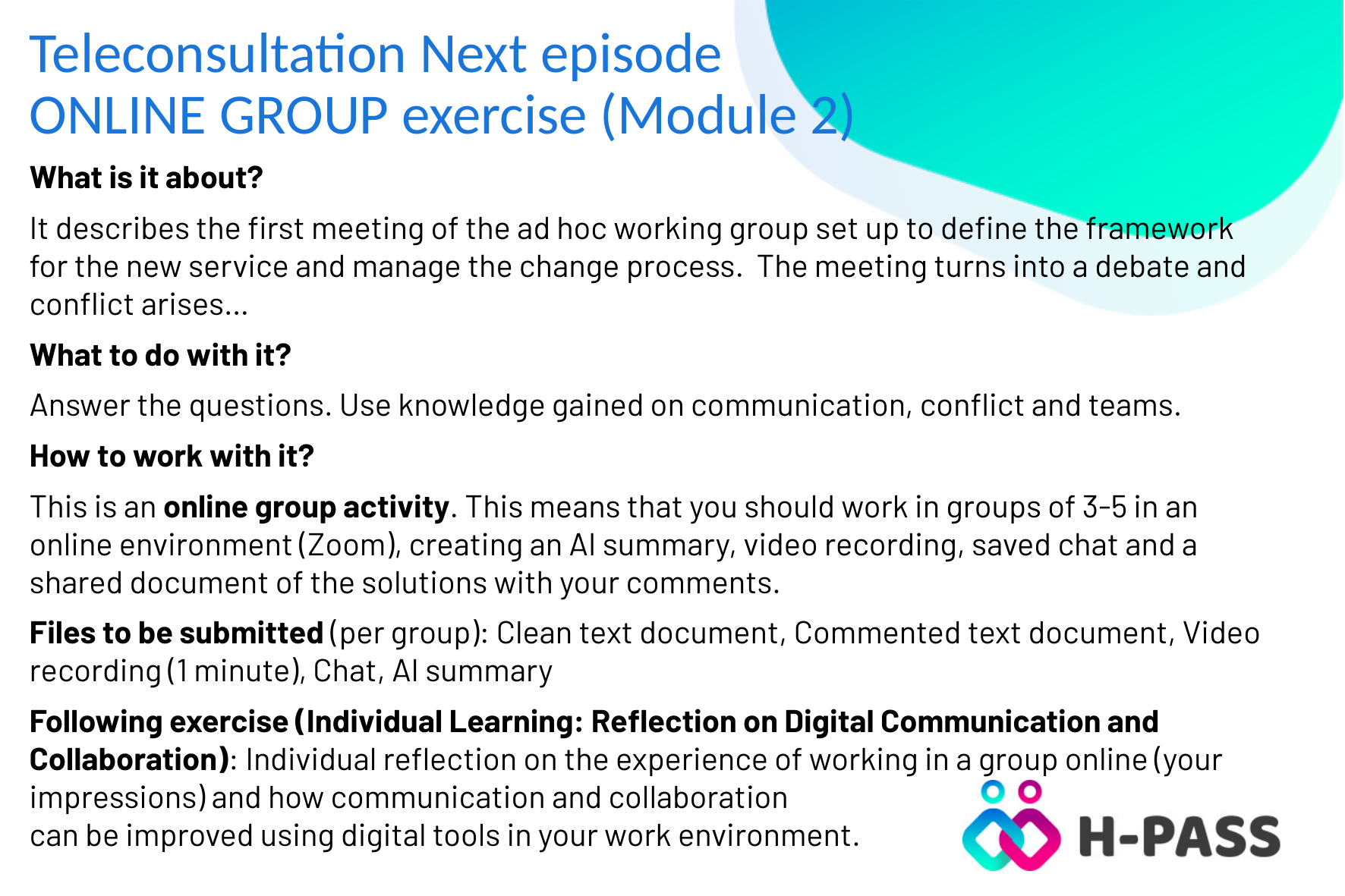

# Teleconsultation Next episode ONLINE GROUP exercise (Module 2)
What is it about?
It describes the first meeting of the ad hoc working group set up to define the framework for the new service and manage the change process.  The meeting turns into a debate and conflict arises…
What to do with it?
Answer the questions. Use knowledge gained on communication, conflict and teams.
How to work with it?
This is an online group activity. This means that you should work in groups of 3-5 in an online environment (Zoom), creating an AI summary, video recording, saved chat and a shared document of the solutions with your comments.
Files to be submitted (per group): Clean text document, Commented text document, Video recording (1 minute), Chat, AI summary
Following exercise (Individual Learning: Reflection on Digital Communication and Collaboration): Individual reflection on the experience of working in a group online (your impressions) and how communication and collaboration
can be improved using digital tools in your work environment.